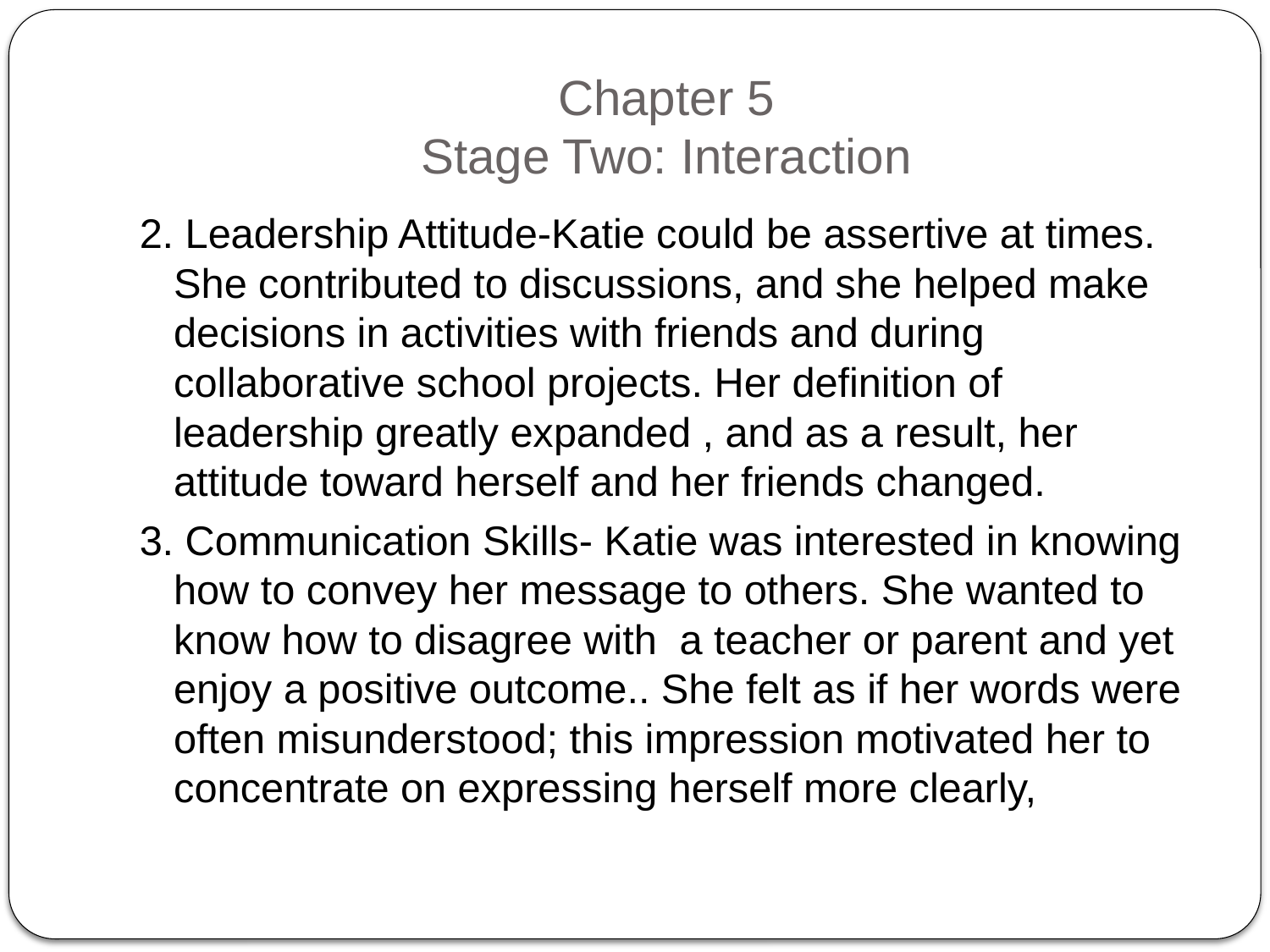

# Chapter 5 Stage Two: Interaction
2. Leadership Attitude-Katie could be assertive at times. She contributed to discussions, and she helped make decisions in activities with friends and during collaborative school projects. Her definition of leadership greatly expanded , and as a result, her attitude toward herself and her friends changed.
3. Communication Skills- Katie was interested in knowing how to convey her message to others. She wanted to know how to disagree with  a teacher or parent and yet enjoy a positive outcome.. She felt as if her words were often misunderstood; this impression motivated her to concentrate on expressing herself more clearly,